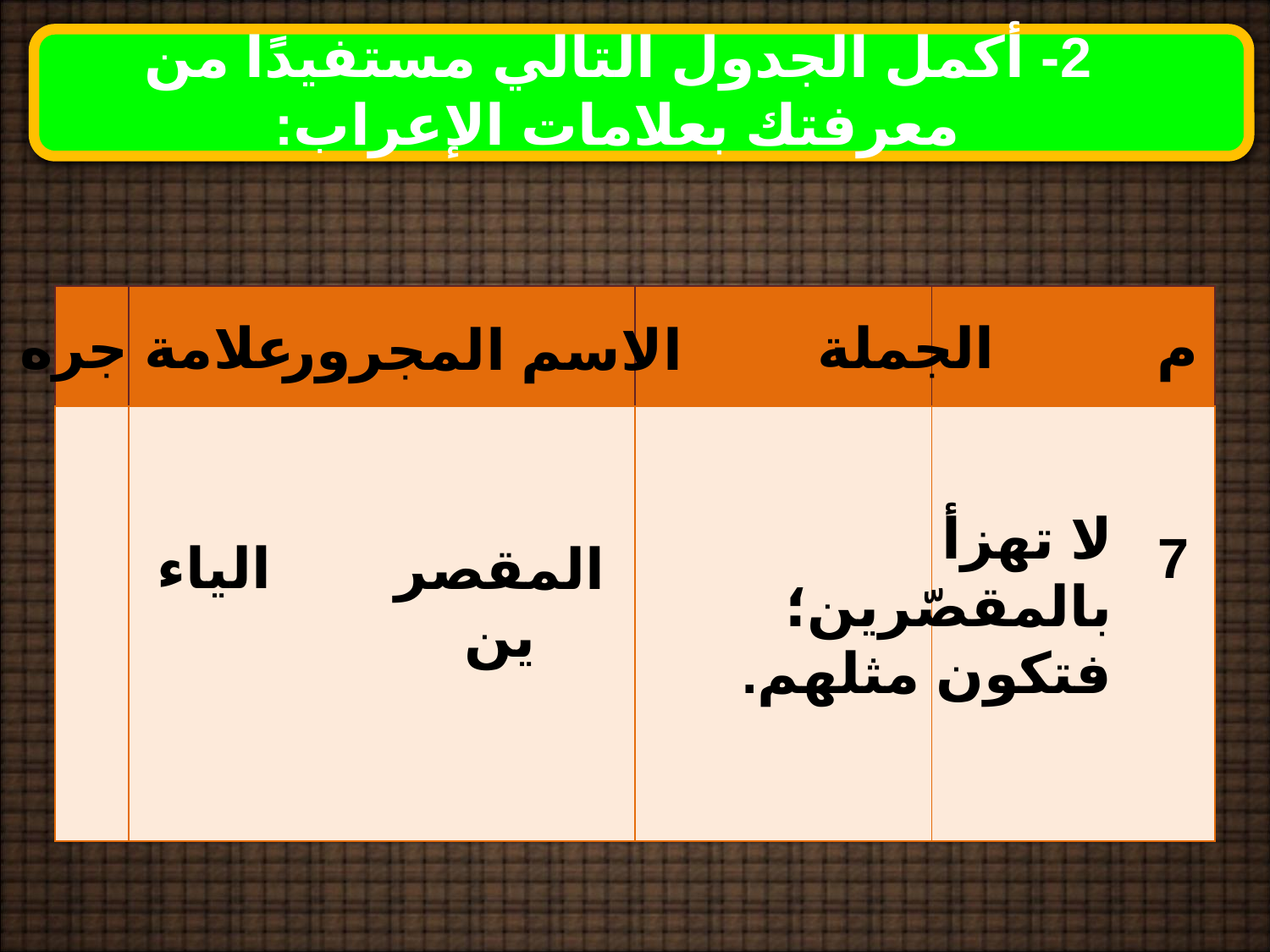

2- أكمل الجدول التالي مستفيدًا من معرفتك بعلامات الإعراب:
|  |  |  |  |
| --- | --- | --- | --- |
|  |  |  |  |
علامة جره
الجملة
م
الاسم المجرور
لا تهزأ بالمقصّرين؛ فتكون مثلهم.
7
الياء
المقصرين